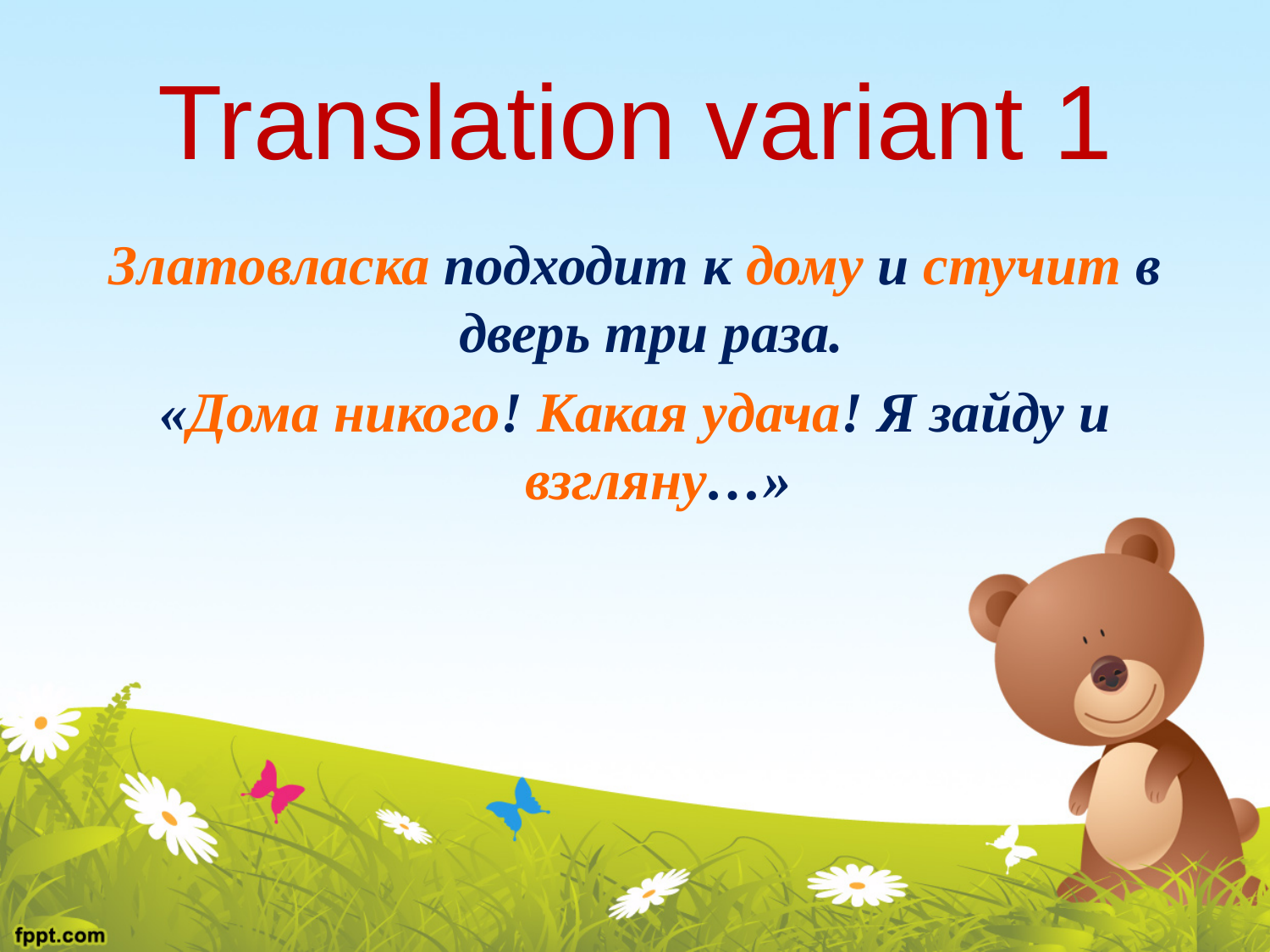

# Translation variant 1
Златовласка подходит к дому и стучит в дверь три раза.
«Дома никого! Какая удача! Я зайду и взгляну…»